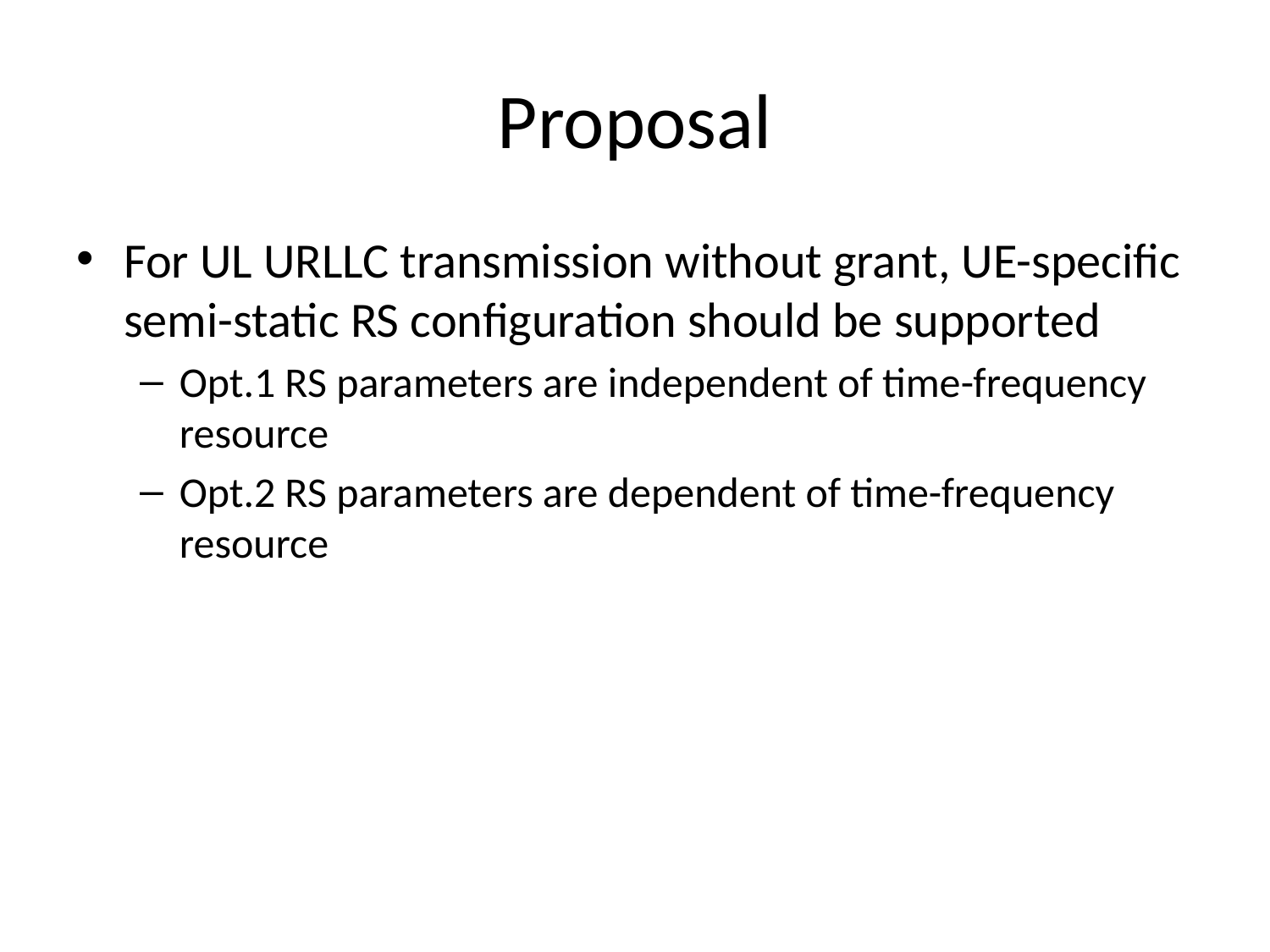

# Proposal
For UL URLLC transmission without grant, UE-specific semi-static RS configuration should be supported
Opt.1 RS parameters are independent of time-frequency resource
Opt.2 RS parameters are dependent of time-frequency resource